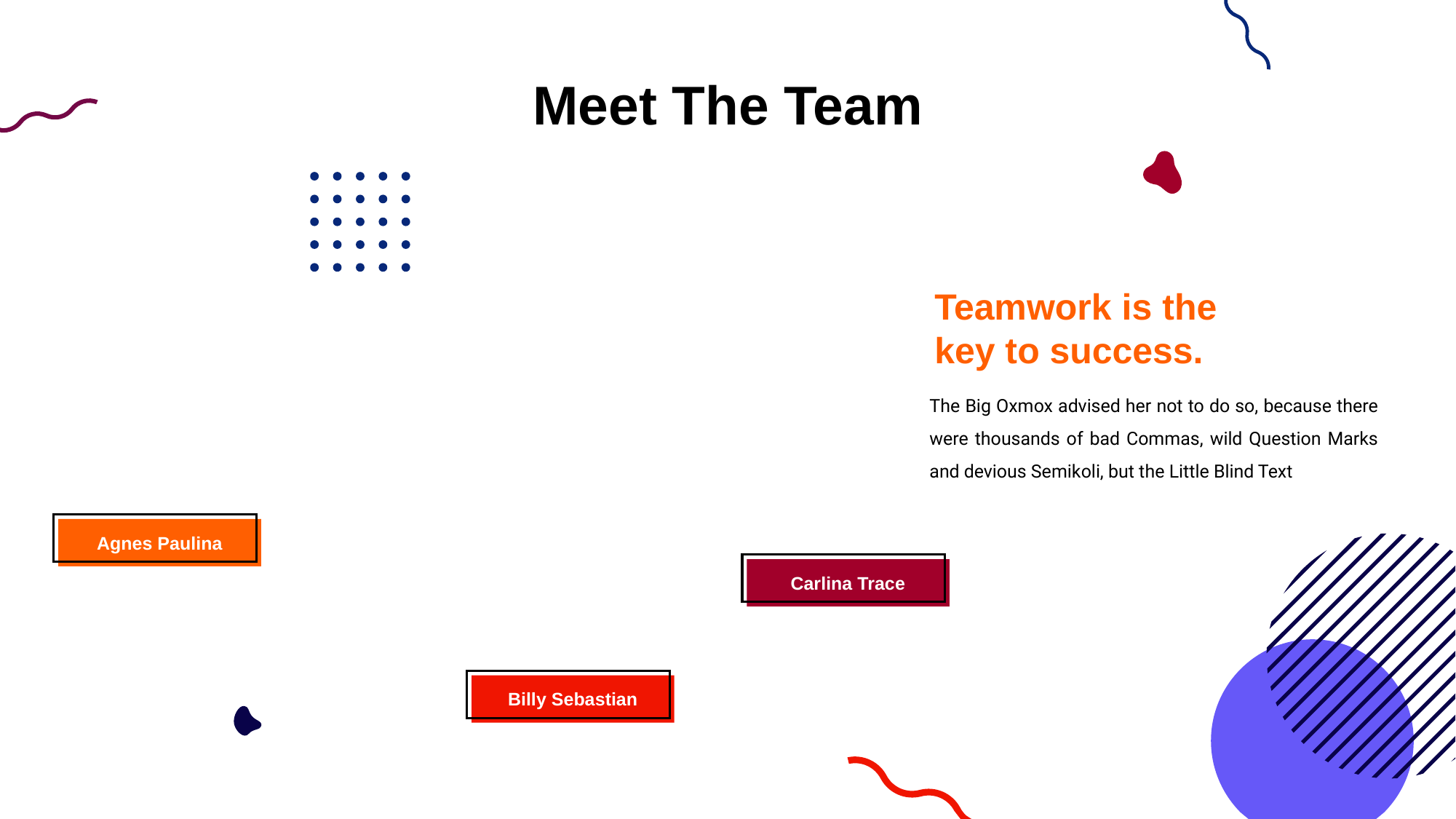

# Meet The Team

Teamwork is the
key to success.

The Big Oxmox advised her not to do so, because there were thousands of bad Commas, wild Question Marks and devious Semikoli, but the Little Blind Text

Agnes Paulina

Carlina Trace

Billy Sebastian